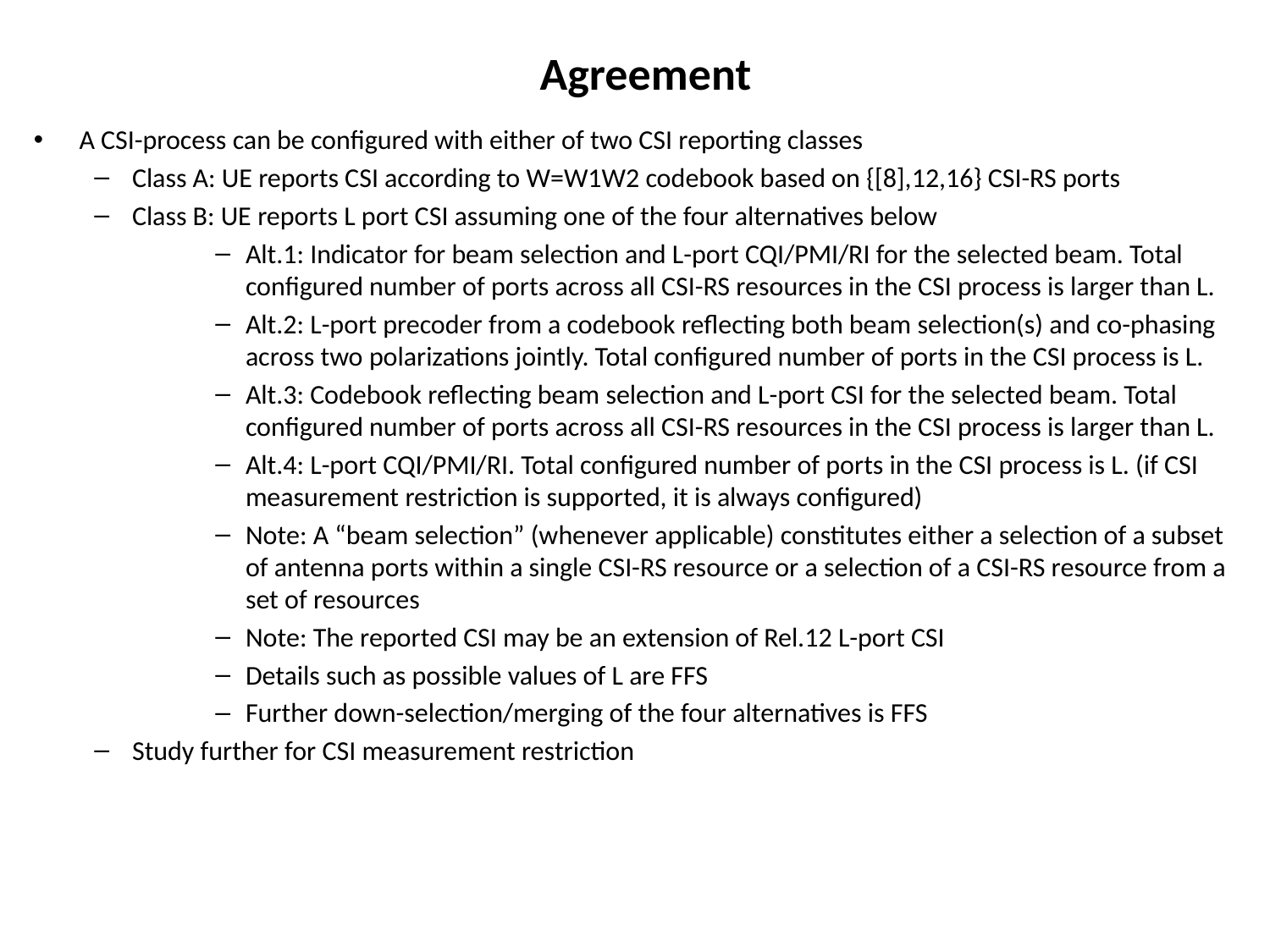

# Agreement
A CSI-process can be configured with either of two CSI reporting classes
Class A: UE reports CSI according to W=W1W2 codebook based on {[8],12,16} CSI-RS ports
Class B: UE reports L port CSI assuming one of the four alternatives below
Alt.1: Indicator for beam selection and L-port CQI/PMI/RI for the selected beam. Total configured number of ports across all CSI-RS resources in the CSI process is larger than L.
Alt.2: L-port precoder from a codebook reflecting both beam selection(s) and co-phasing across two polarizations jointly. Total configured number of ports in the CSI process is L.
Alt.3: Codebook reflecting beam selection and L-port CSI for the selected beam. Total configured number of ports across all CSI-RS resources in the CSI process is larger than L.
Alt.4: L-port CQI/PMI/RI. Total configured number of ports in the CSI process is L. (if CSI measurement restriction is supported, it is always configured)
Note: A “beam selection” (whenever applicable) constitutes either a selection of a subset of antenna ports within a single CSI-RS resource or a selection of a CSI-RS resource from a set of resources
Note: The reported CSI may be an extension of Rel.12 L-port CSI
Details such as possible values of L are FFS
Further down-selection/merging of the four alternatives is FFS
Study further for CSI measurement restriction